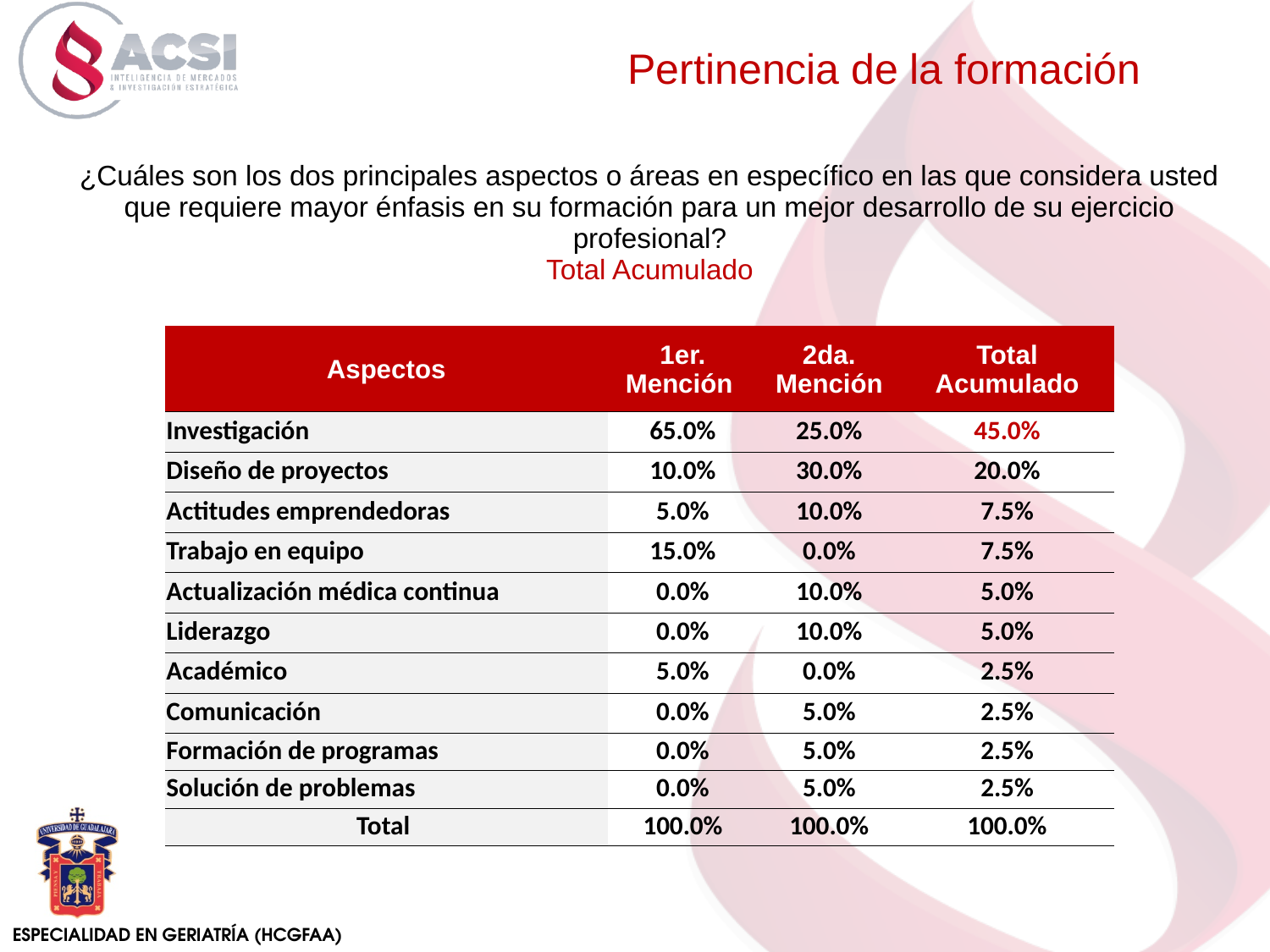

Pertinencia de la formación
¿Cuáles son los dos principales aspectos o áreas en específico en las que considera usted que requiere mayor énfasis en su formación para un mejor desarrollo de su ejercicio profesional?
Total Acumulado
| Aspectos | 1er. Mención | 2da. Mención | Total Acumulado |
| --- | --- | --- | --- |
| Investigación | 65.0% | 25.0% | 45.0% |
| Diseño de proyectos | 10.0% | 30.0% | 20.0% |
| Actitudes emprendedoras | 5.0% | 10.0% | 7.5% |
| Trabajo en equipo | 15.0% | 0.0% | 7.5% |
| Actualización médica continua | 0.0% | 10.0% | 5.0% |
| Liderazgo | 0.0% | 10.0% | 5.0% |
| Académico | 5.0% | 0.0% | 2.5% |
| Comunicación | 0.0% | 5.0% | 2.5% |
| Formación de programas | 0.0% | 5.0% | 2.5% |
| Solución de problemas | 0.0% | 5.0% | 2.5% |
| Total | 100.0% | 100.0% | 100.0% |